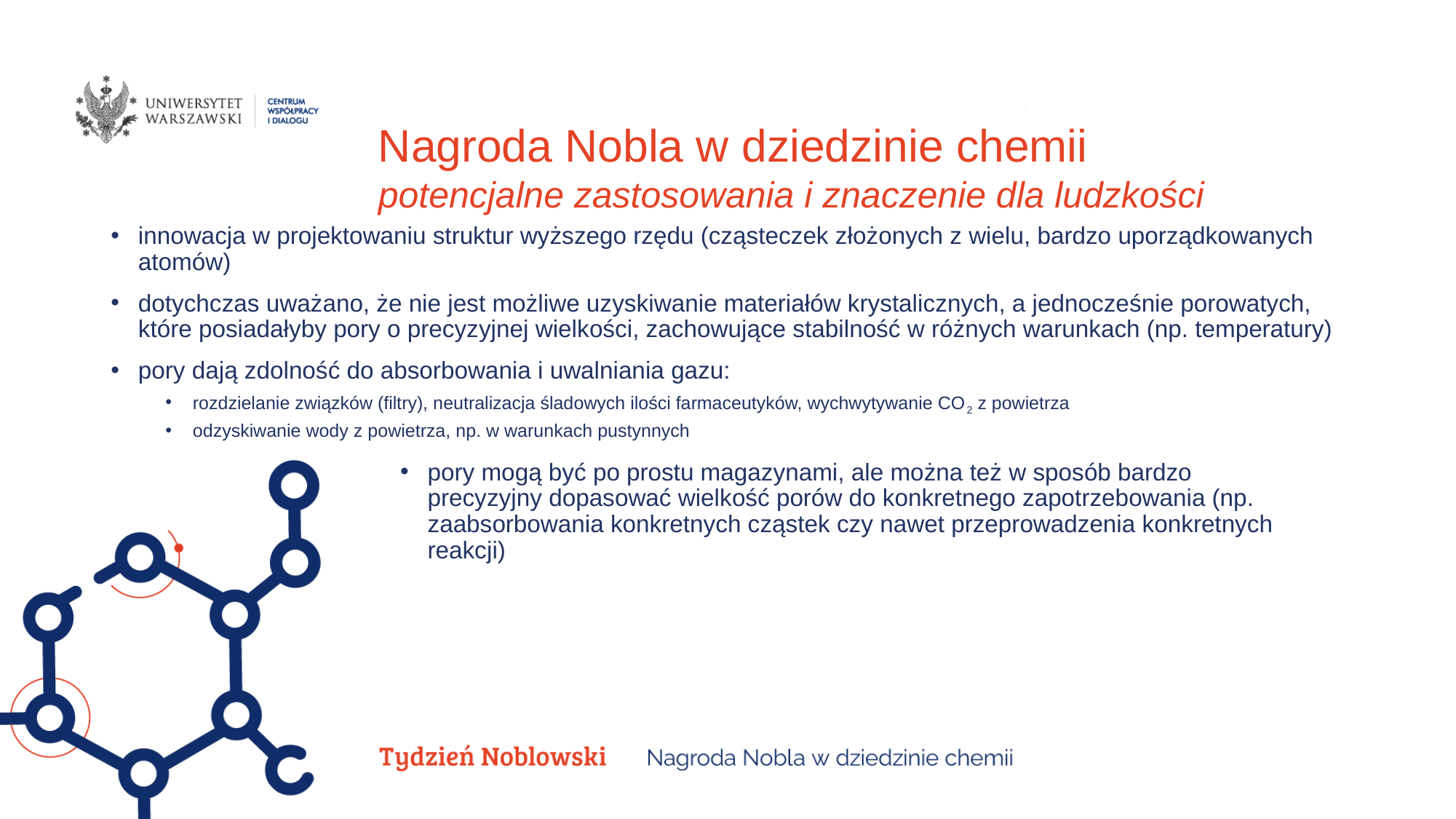

Nagroda Nobla w dziedzinie chemii
potencjalne zastosowania i znaczenie dla ludzkości
innowacja w projektowaniu struktur wyższego rzędu (cząsteczek złożonych z wielu, bardzo uporządkowanych atomów)
dotychczas uważano, że nie jest możliwe uzyskiwanie materiałów krystalicznych, a jednocześnie porowatych, które posiadałyby pory o precyzyjnej wielkości, zachowujące stabilność w różnych warunkach (np. temperatury)
pory dają zdolność do absorbowania i uwalniania gazu:
rozdzielanie związków (filtry), neutralizacja śladowych ilości farmaceutyków, wychwytywanie CO2 z powietrza
odzyskiwanie wody z powietrza, np. w warunkach pustynnych
pory mogą być po prostu magazynami, ale można też w sposób bardzo precyzyjny dopasować wielkość porów do konkretnego zapotrzebowania (np. zaabsorbowania konkretnych cząstek czy nawet przeprowadzenia konkretnych reakcji)